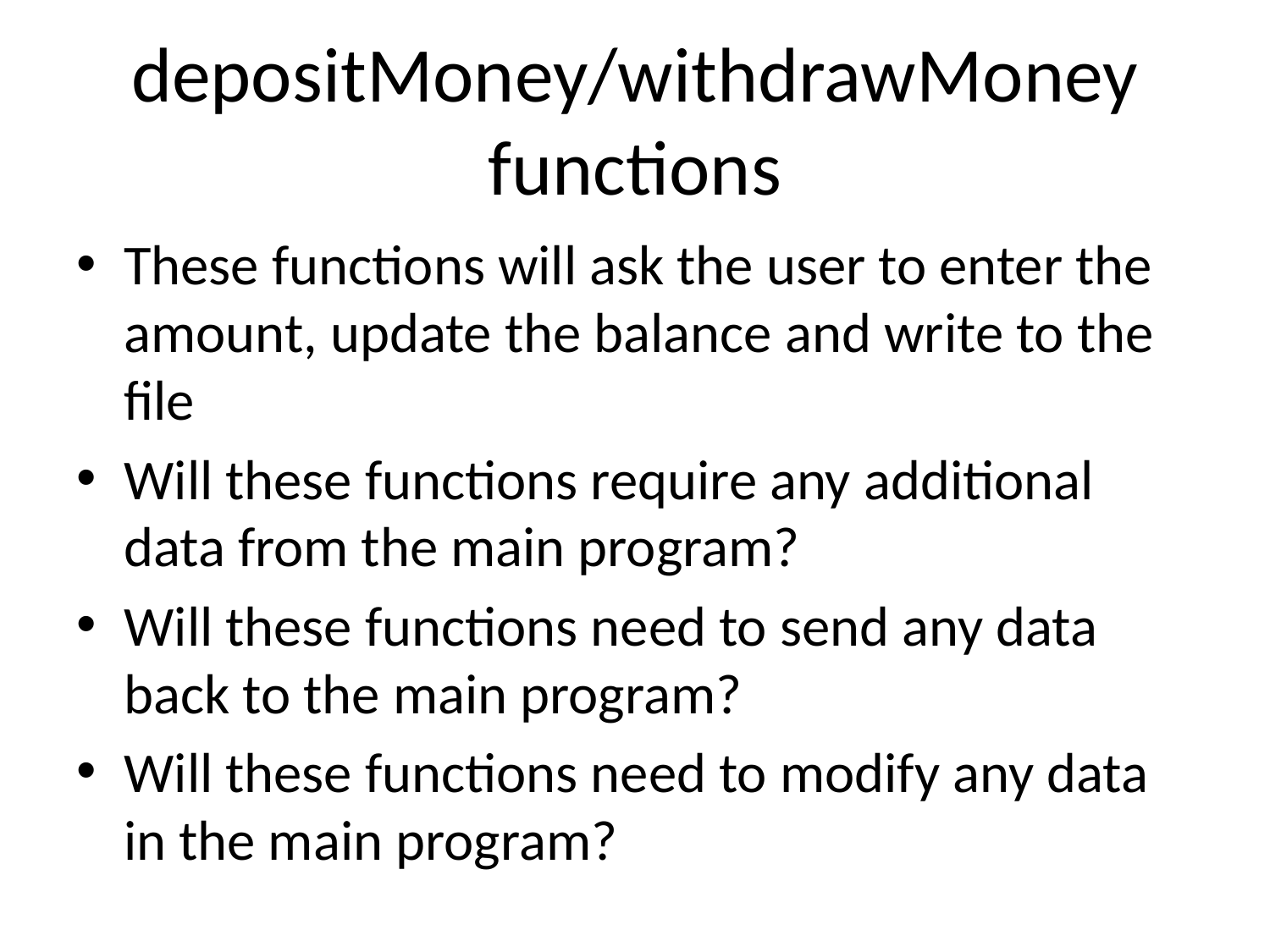

# depositMoney/withdrawMoney functions
These functions will ask the user to enter the amount, update the balance and write to the file
Will these functions require any additional data from the main program?
Will these functions need to send any data back to the main program?
Will these functions need to modify any data in the main program?